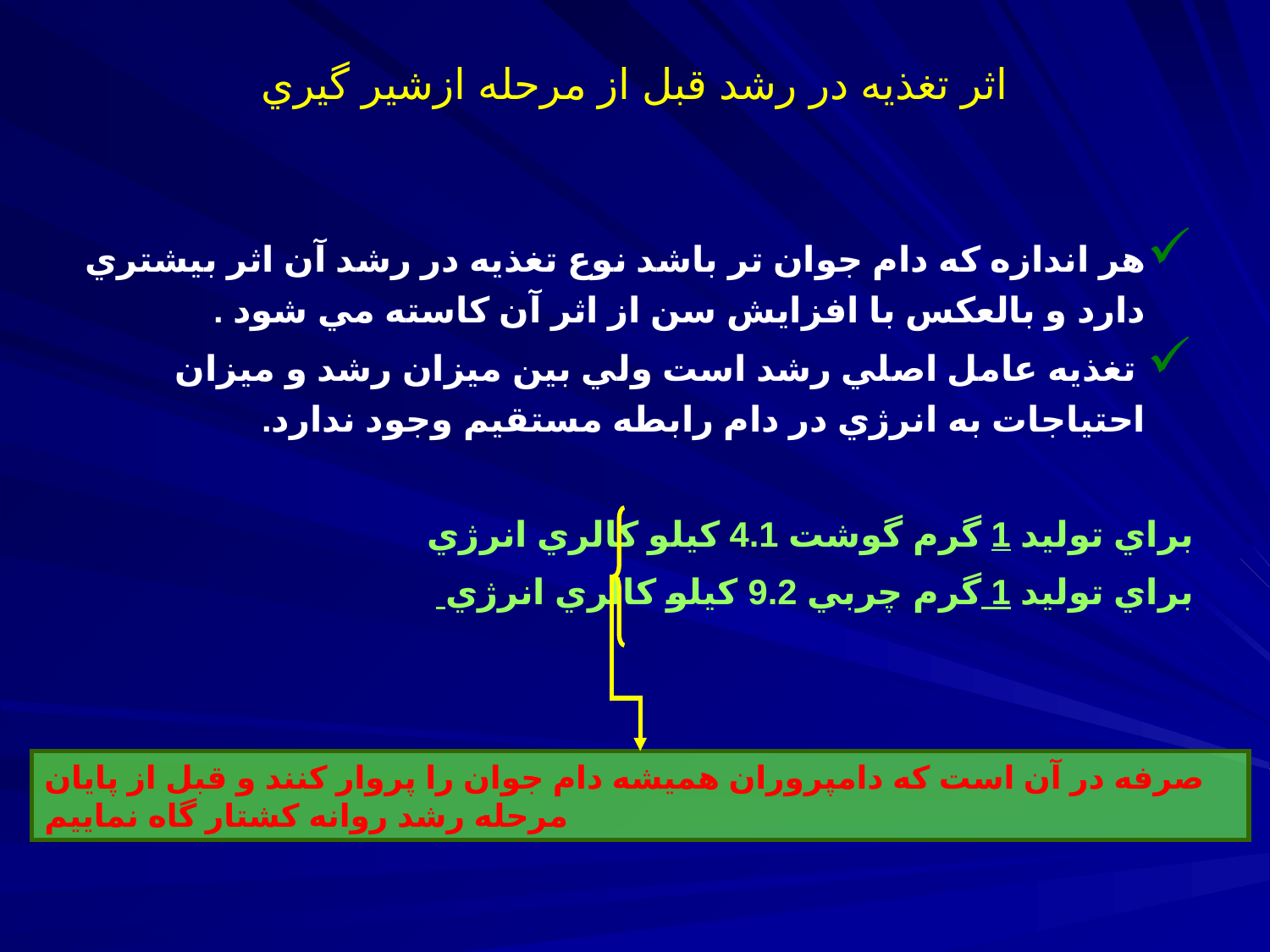

# اثر تغذيه در رشد قبل از مرحله ازشير گيري
هر اندازه كه دام جوان تر باشد نوع تغذيه در رشد آن اثر بيشتري دارد و بالعكس با افزايش سن از اثر آن كاسته مي شود .
 تغذيه عامل اصلي رشد است ولي بين ميزان رشد و ميزان احتياجات به انرژي در دام رابطه مستقيم وجود ندارد.

براي توليد 1 گرم گوشت 4.1 كيلو كالري انرژي
براي توليد 1 گرم چربي 9.2 كيلو كالري انرژي

صرفه در آن است كه دامپروران هميشه دام جوان را پروار كنند و قبل از پايان مرحله رشد روانه كشتار گاه نماييم